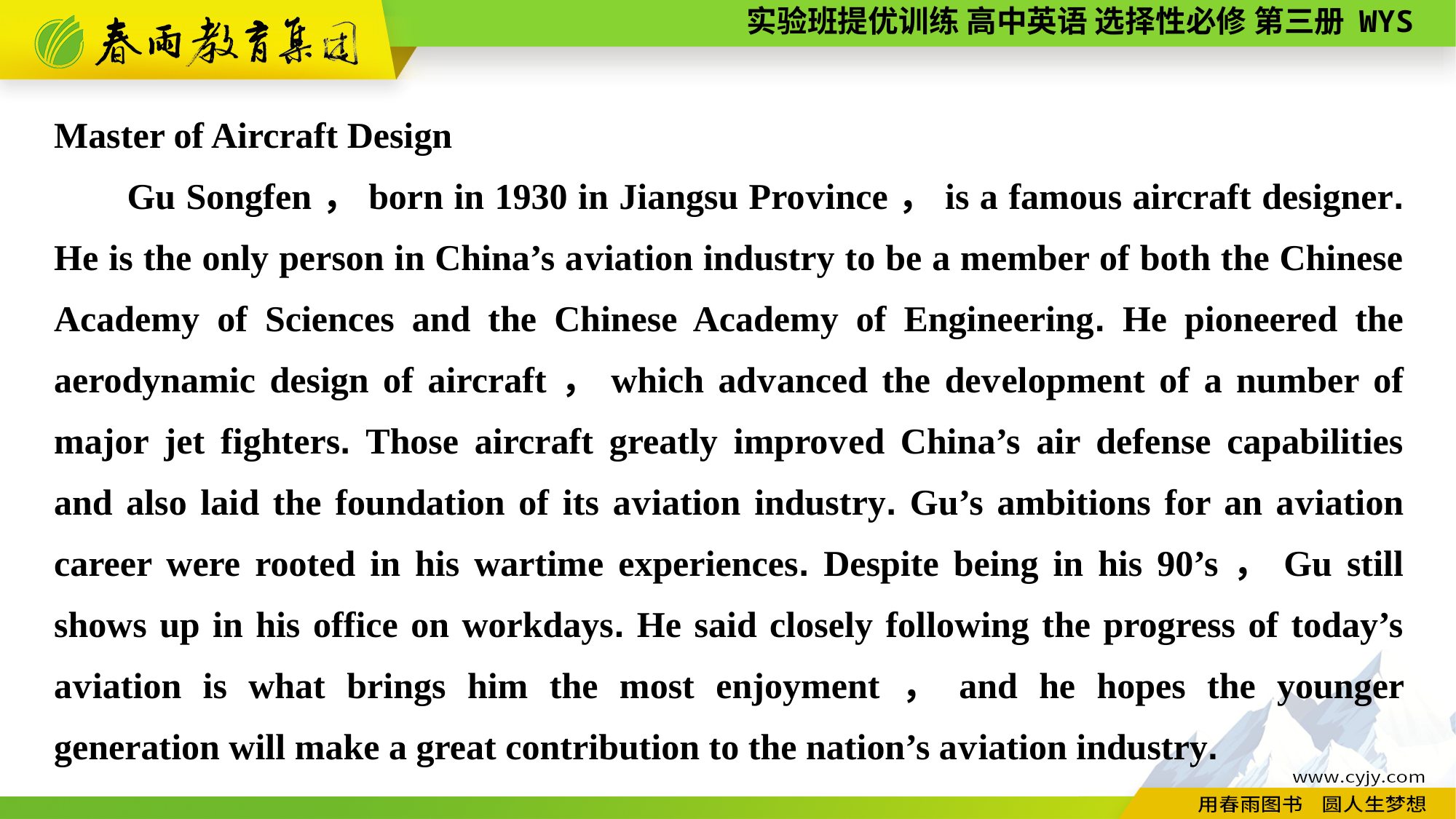

Master of Aircraft Design
Gu Songfen，born in 1930 in Jiangsu Province，is a famous aircraft designer. He is the only person in China’s aviation industry to be a member of both the Chinese Academy of Sciences and the Chinese Academy of Engineering. He pioneered the aerodynamic design of aircraft，which advanced the development of a number of major jet fighters. Those aircraft greatly improved China’s air defense capabilities and also laid the foundation of its aviation industry. Gu’s ambitions for an aviation career were rooted in his wartime experiences. Despite being in his 90’s，Gu still shows up in his office on workdays. He said closely following the progress of today’s aviation is what brings him the most enjoyment，and he hopes the younger generation will make a great contribution to the nation’s aviation industry.